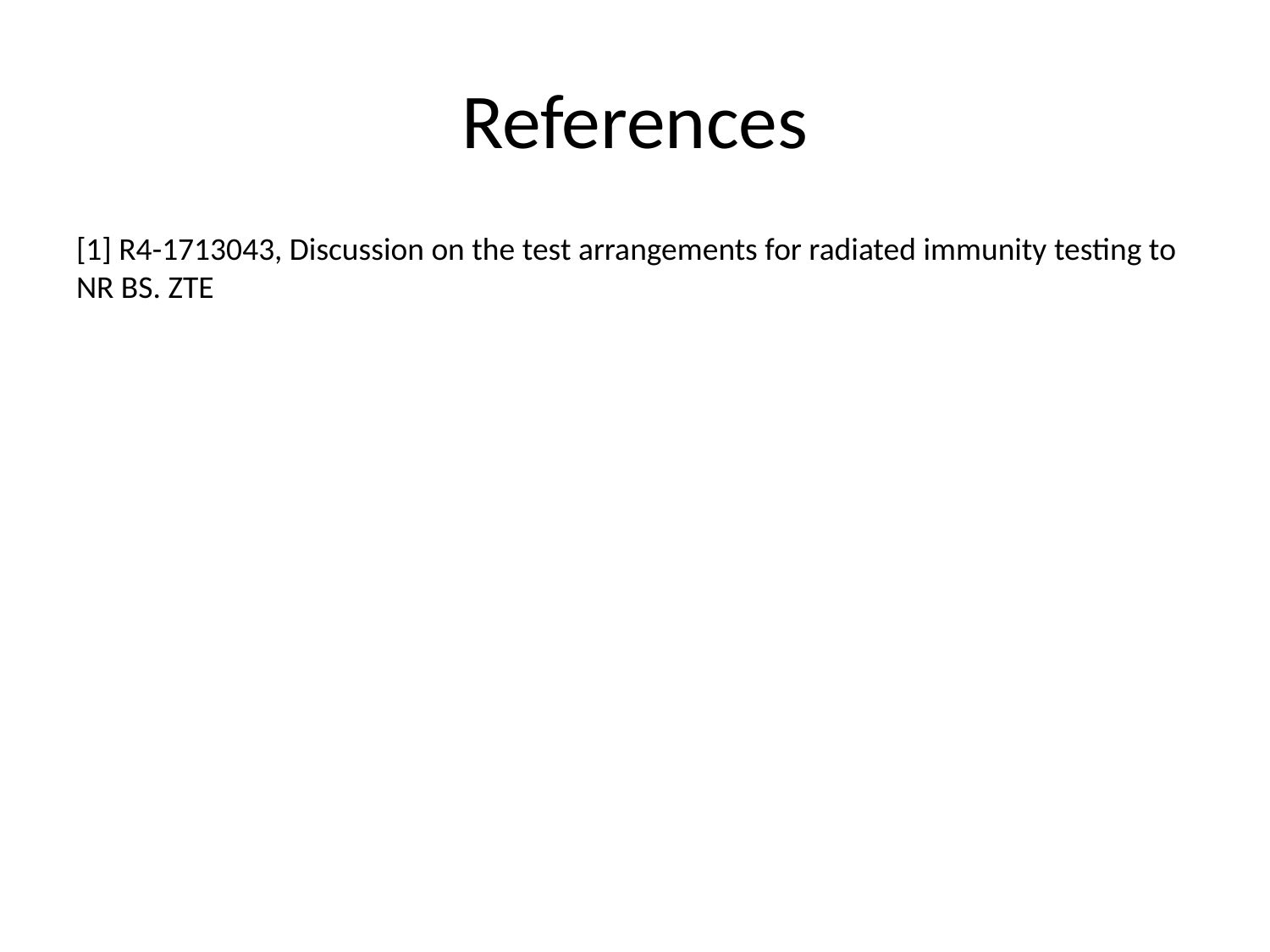

# References
[1] R4-1713043, Discussion on the test arrangements for radiated immunity testing to NR BS. ZTE